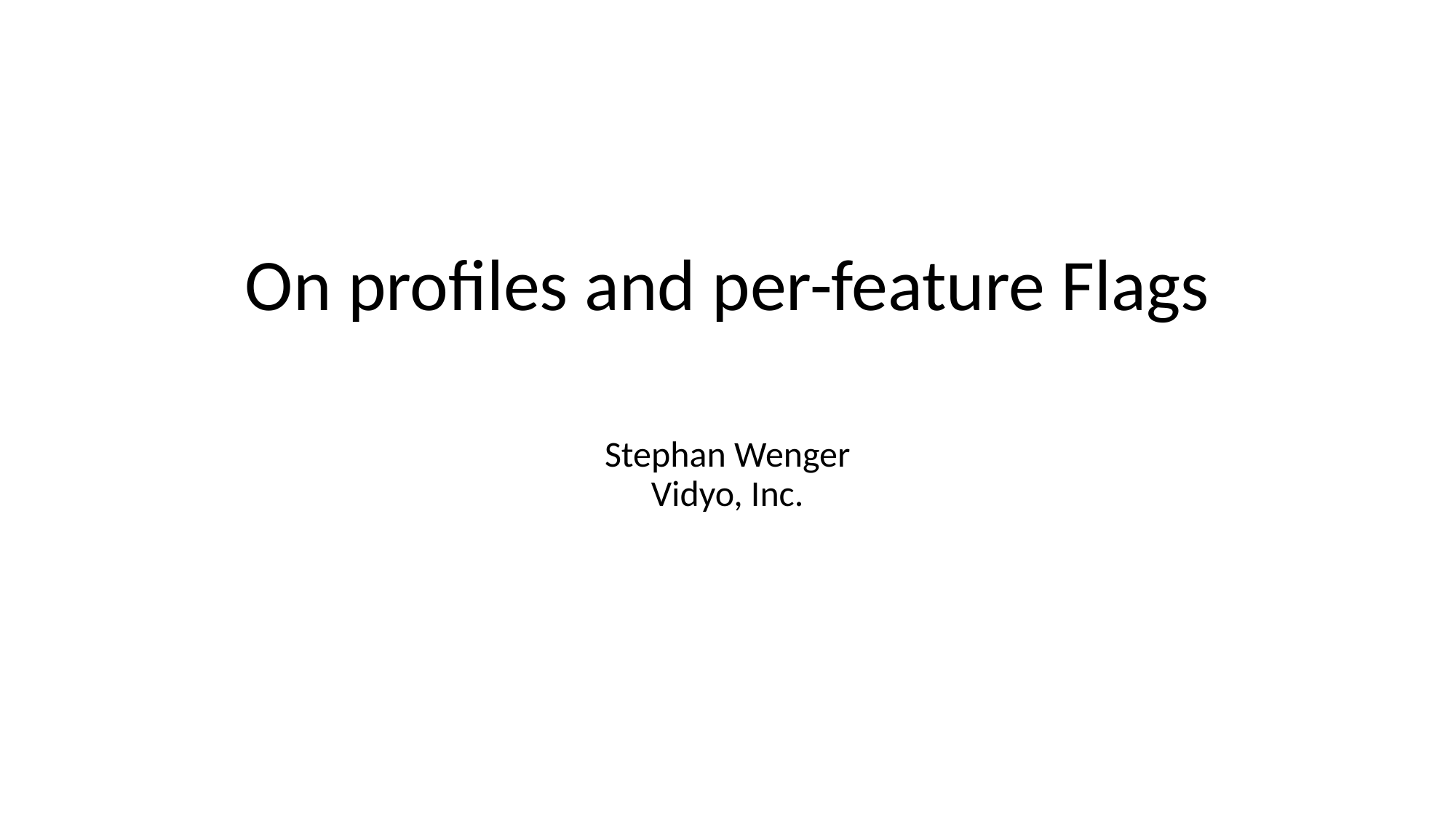

# On profiles and per-feature Flags
Stephan Wenger
Vidyo, Inc.